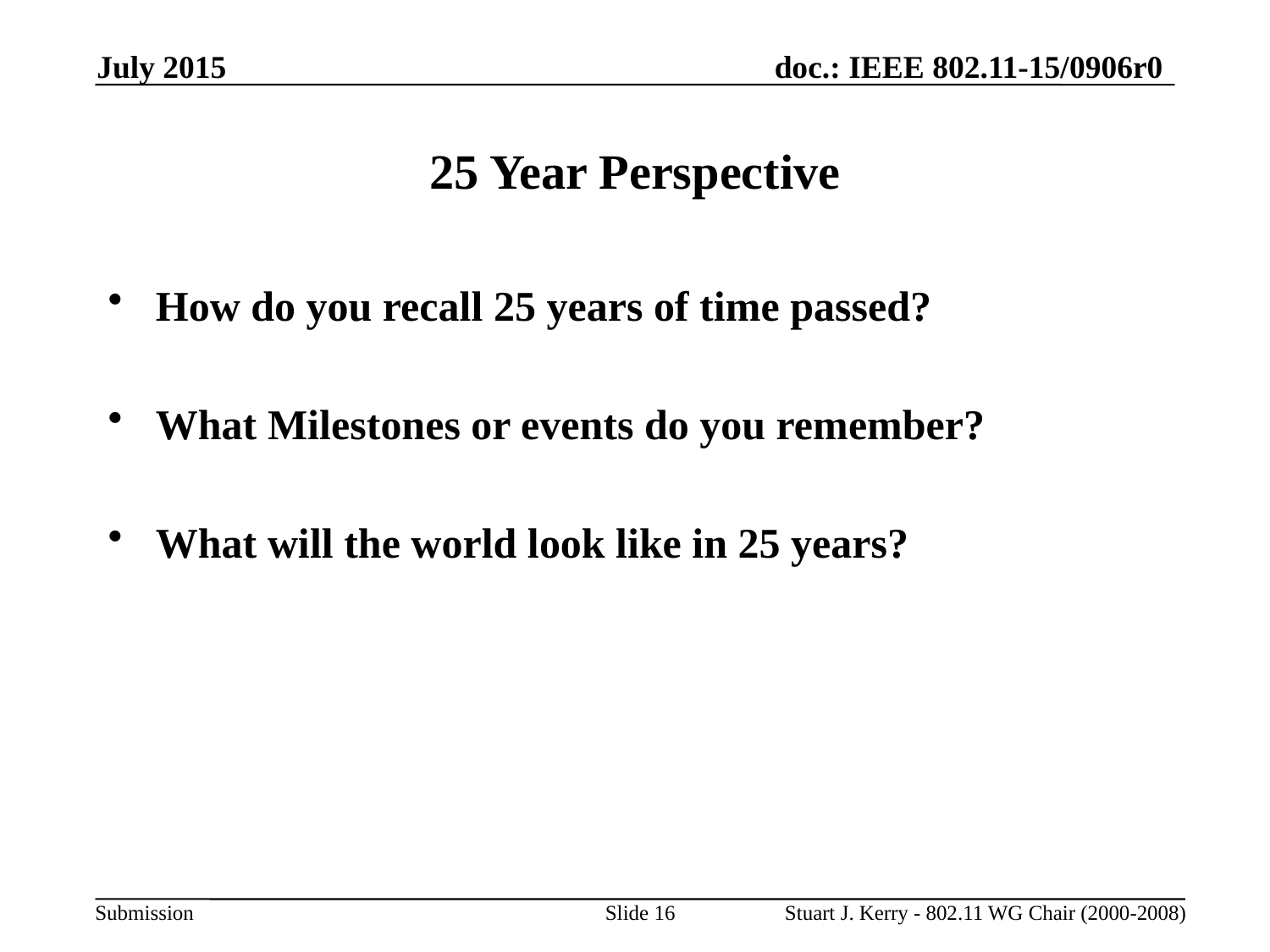

July 2015
# 25 Year Perspective
How do you recall 25 years of time passed?

What Milestones or events do you remember?

What will the world look like in 25 years?
Slide 16
Stuart J. Kerry - 802.11 WG Chair (2000-2008)